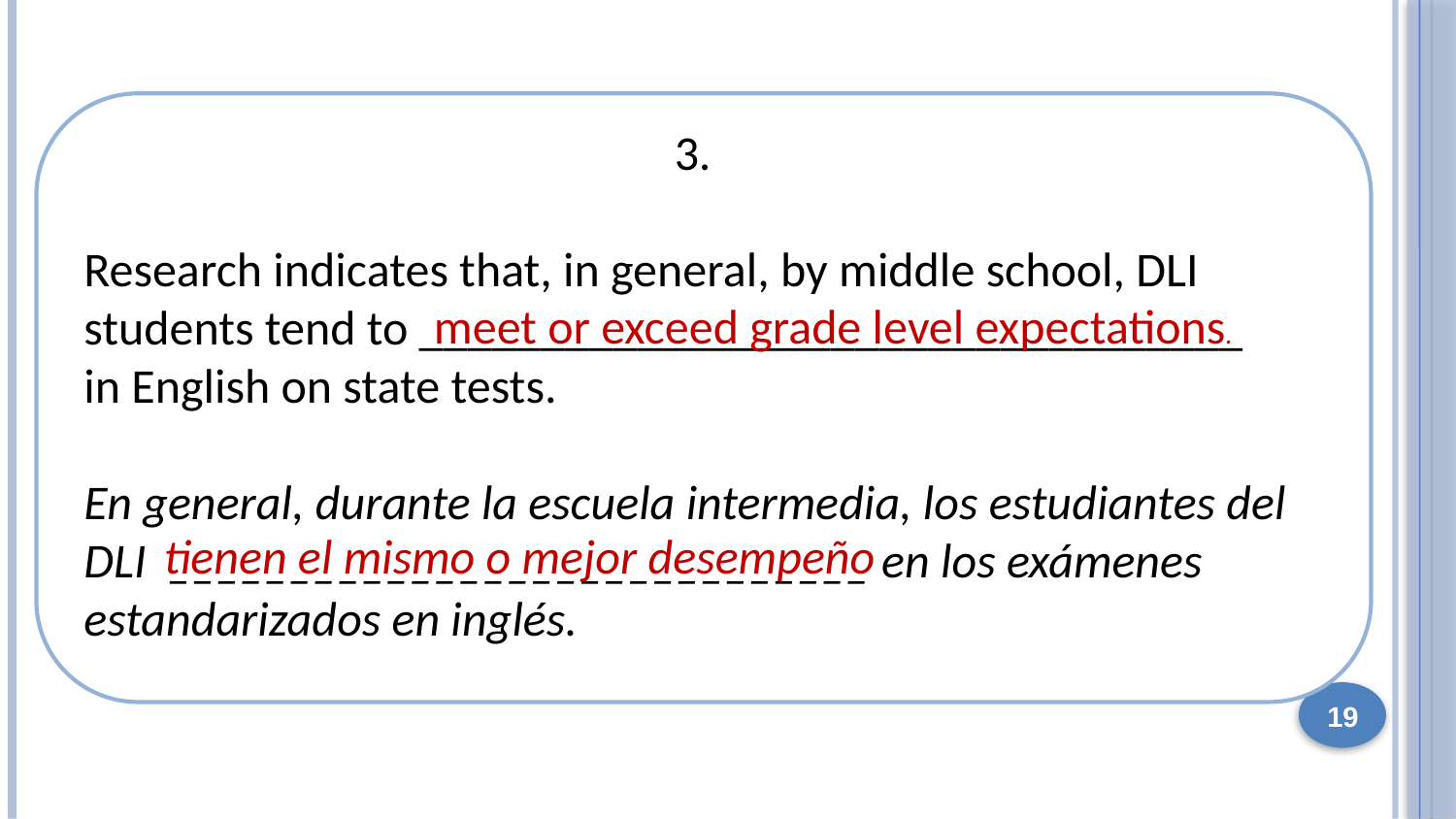

.  Research shows that all DLI children – regdless of home language –_______.

La investigación muestra que todos los niños de DLI, independientemente del idioma que se hable en casa, _______.
.  Research shows that all DLI children – regardless of home language –_______.

La investigación muestra que todos los niños de DLI, independientemente del idioma que se hable en casa, _______.

3.

Research indicates that, in general, by middle school, DLI students tend to __________________________________
in English on state tests.

En general, durante la escuela intermedia, los estudiantes del DLI  _____________________________ en los exámenes estandarizados en inglés.

meet or exceed grade level expectations.
tienen el mismo o mejor desempeño
19